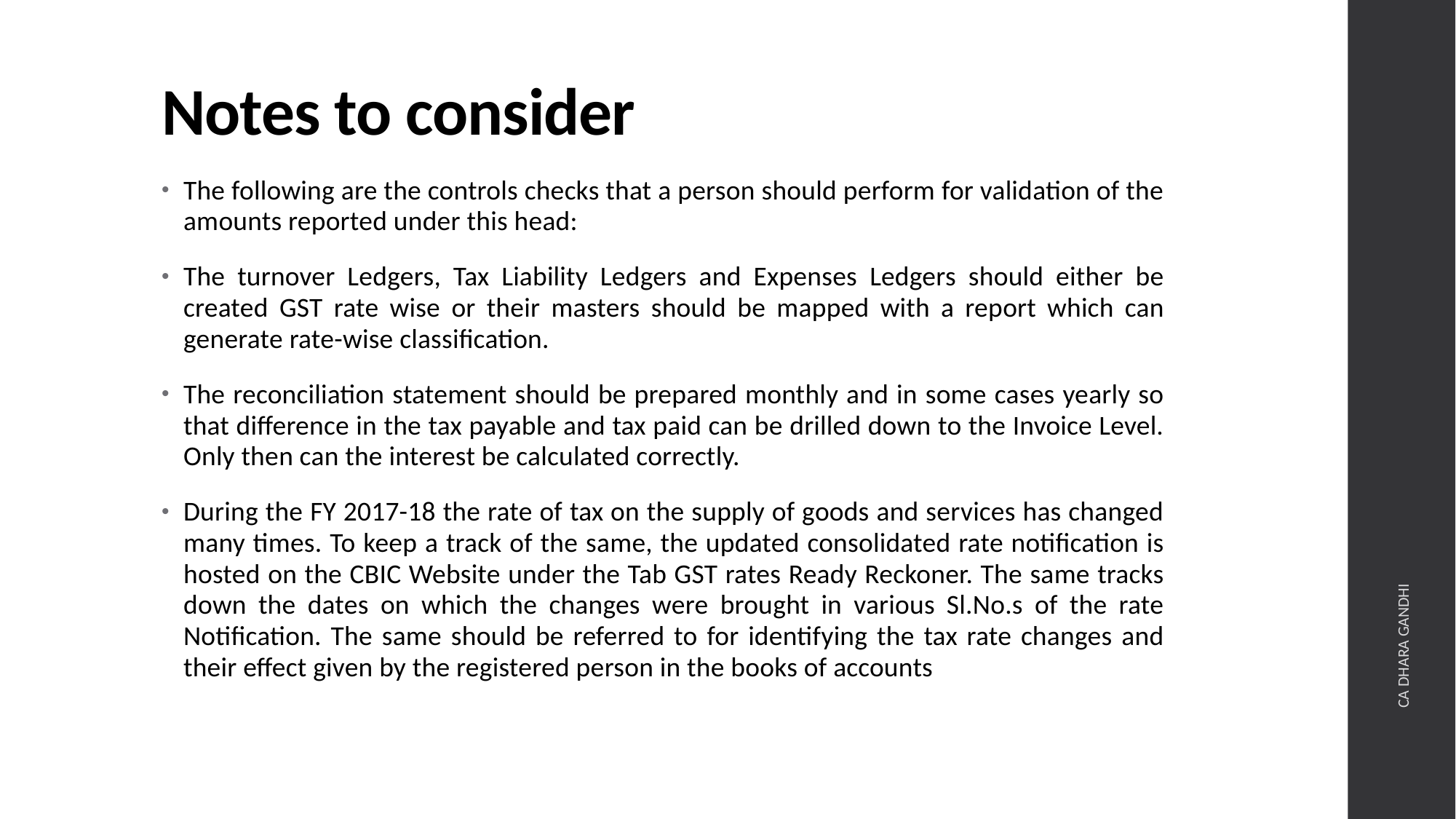

# Notes to consider
The following are the controls checks that a person should perform for validation of the amounts reported under this head:
The turnover Ledgers, Tax Liability Ledgers and Expenses Ledgers should either be created GST rate wise or their masters should be mapped with a report which can generate rate-wise classification.
The reconciliation statement should be prepared monthly and in some cases yearly so that difference in the tax payable and tax paid can be drilled down to the Invoice Level. Only then can the interest be calculated correctly.
During the FY 2017-18 the rate of tax on the supply of goods and services has changed many times. To keep a track of the same, the updated consolidated rate notification is hosted on the CBIC Website under the Tab GST rates Ready Reckoner. The same tracks down the dates on which the changes were brought in various Sl.No.s of the rate Notification. The same should be referred to for identifying the tax rate changes and their effect given by the registered person in the books of accounts
CA DHARA GANDHI